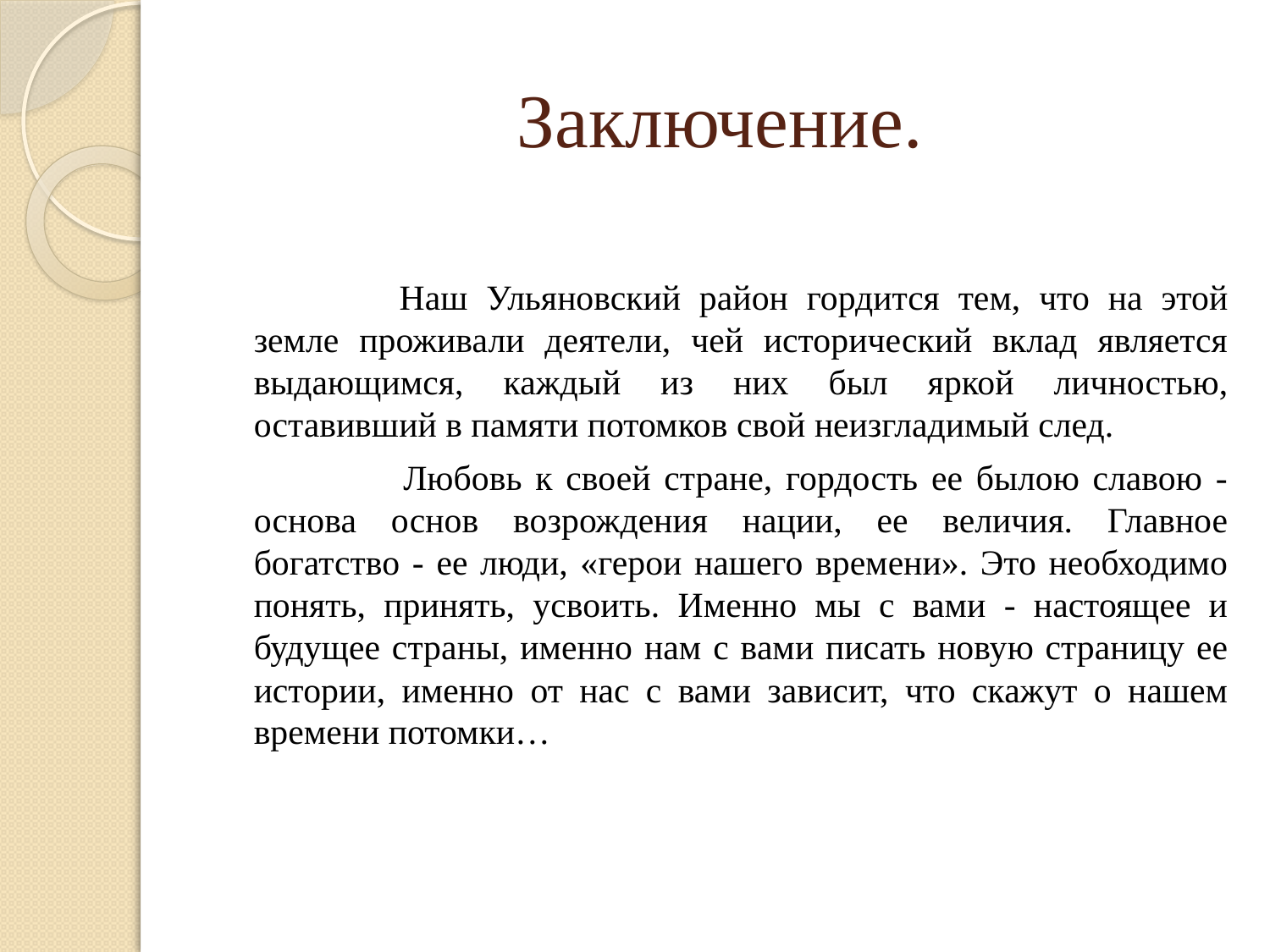

# Заключение.

		 Наш Ульяновский район гордится тем, что на этой земле проживали деятели, чей исторический вклад является выдающимся, каждый из них был яркой личностью, оставивший в памяти потомков свой неизгладимый след.
     	Любовь к своей стране, гордость ее былою славою - основа основ возрождения нации, ее величия. Главное богатство - ее люди, «герои нашего времени». Это необходимо понять, принять, усвоить. Именно мы с вами - настоящее и будущее страны, именно нам с вами писать новую страницу ее истории, именно от нас с вами зависит, что скажут о нашем времени потомки…